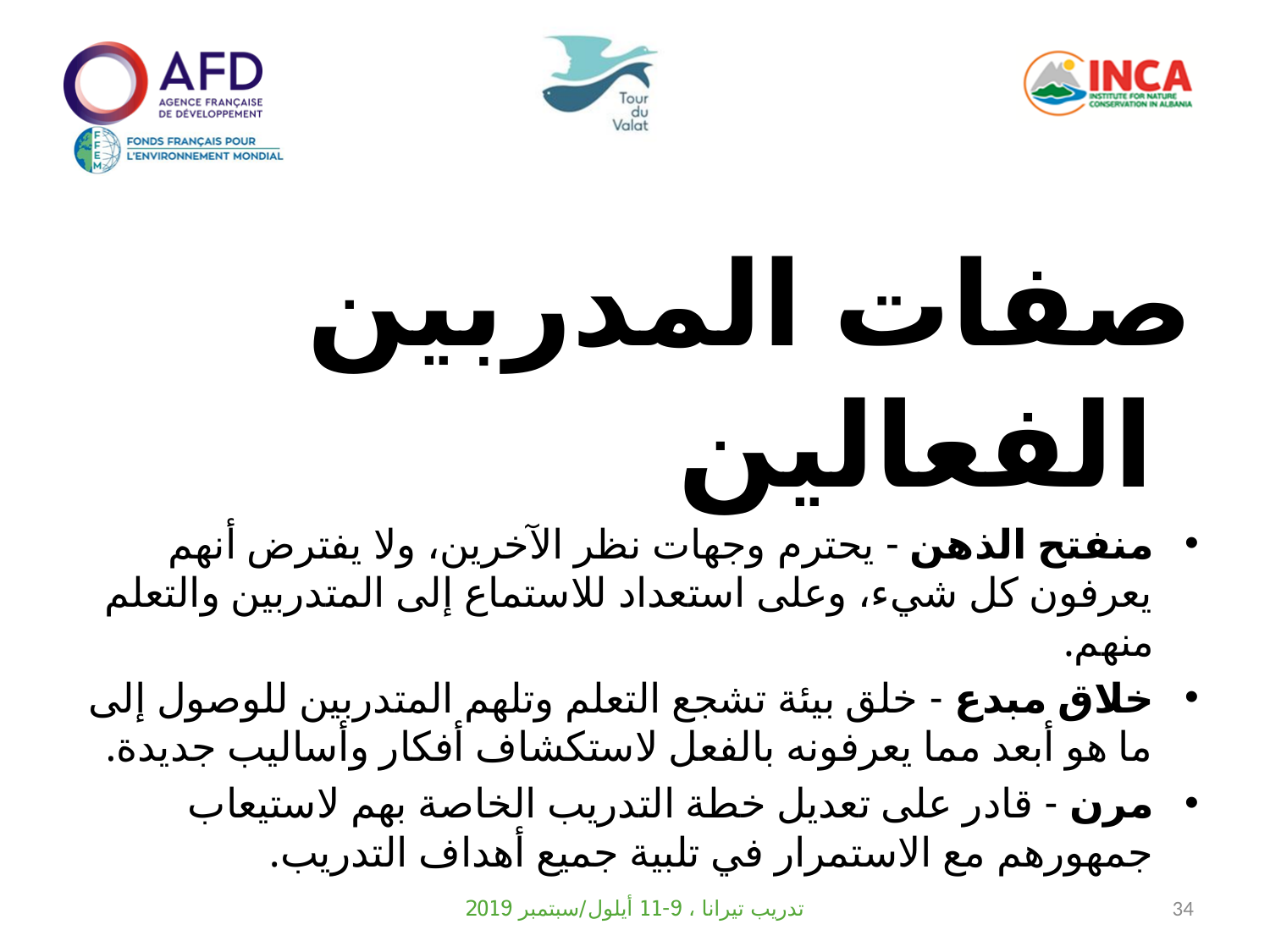

صفات المدربين الفعالين
منفتح الذهن - يحترم وجهات نظر الآخرين، ولا يفترض أنهم يعرفون كل شيء، وعلى استعداد للاستماع إلى المتدربين والتعلم منهم.
خلاق مبدع - خلق بيئة تشجع التعلم وتلهم المتدربين للوصول إلى ما هو أبعد مما يعرفونه بالفعل لاستكشاف أفكار وأساليب جديدة.
مرن - قادر على تعديل خطة التدريب الخاصة بهم لاستيعاب جمهورهم مع الاستمرار في تلبية جميع أهداف التدريب.
تدريب تيرانا ، 9-11 أيلول/سبتمبر 2019
34